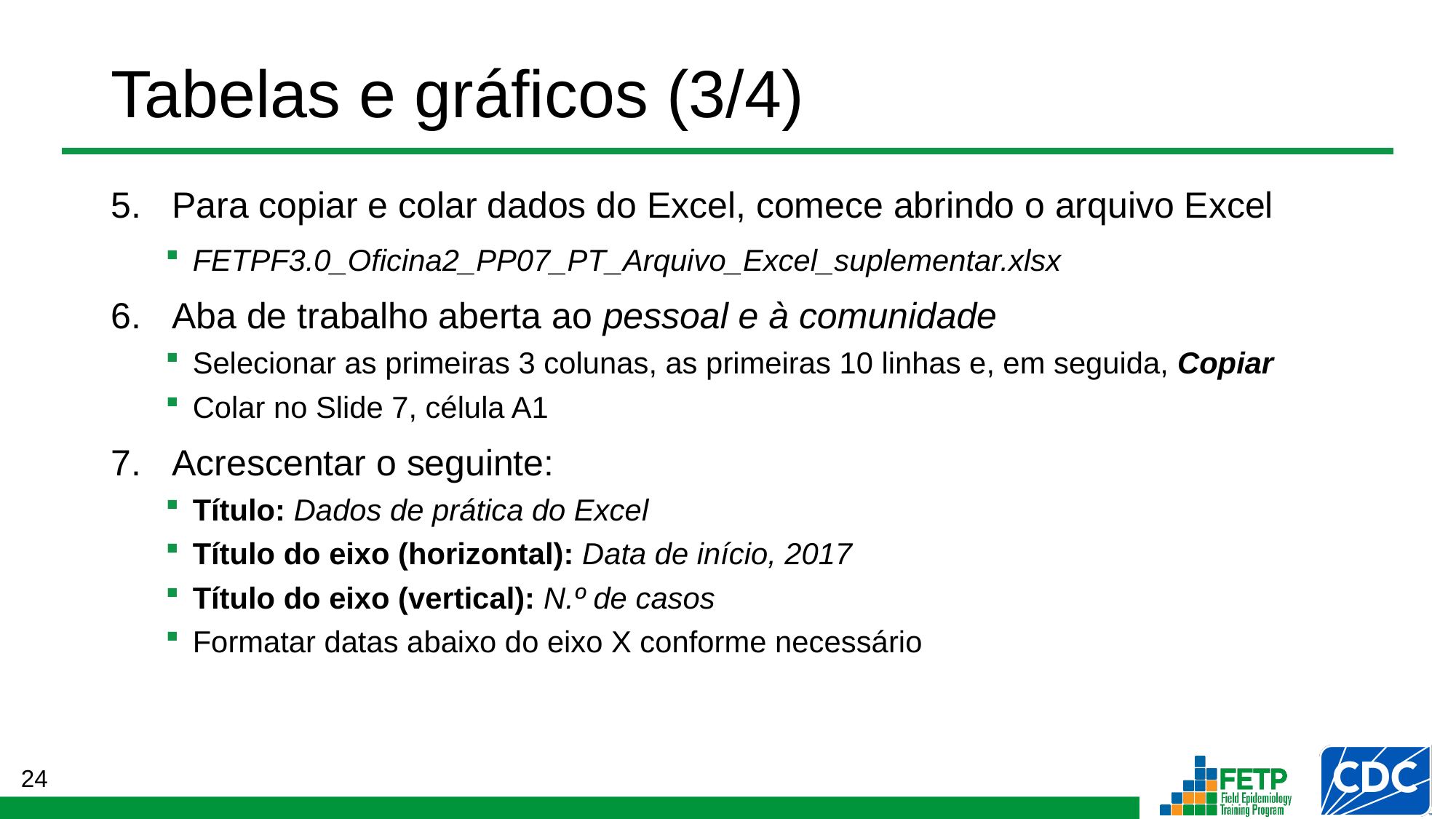

# Tabelas e gráficos (3/4)
Para copiar e colar dados do Excel, comece abrindo o arquivo Excel
FETPF3.0_Oficina2_PP07_PT_Arquivo_Excel_suplementar.xlsx
Aba de trabalho aberta ao pessoal e à comunidade
Selecionar as primeiras 3 colunas, as primeiras 10 linhas e, em seguida, Copiar
Colar no Slide 7, célula A1
Acrescentar o seguinte:
Título: Dados de prática do Excel
Título do eixo (horizontal): Data de início, 2017
Título do eixo (vertical): N.º de casos
Formatar datas abaixo do eixo X conforme necessário